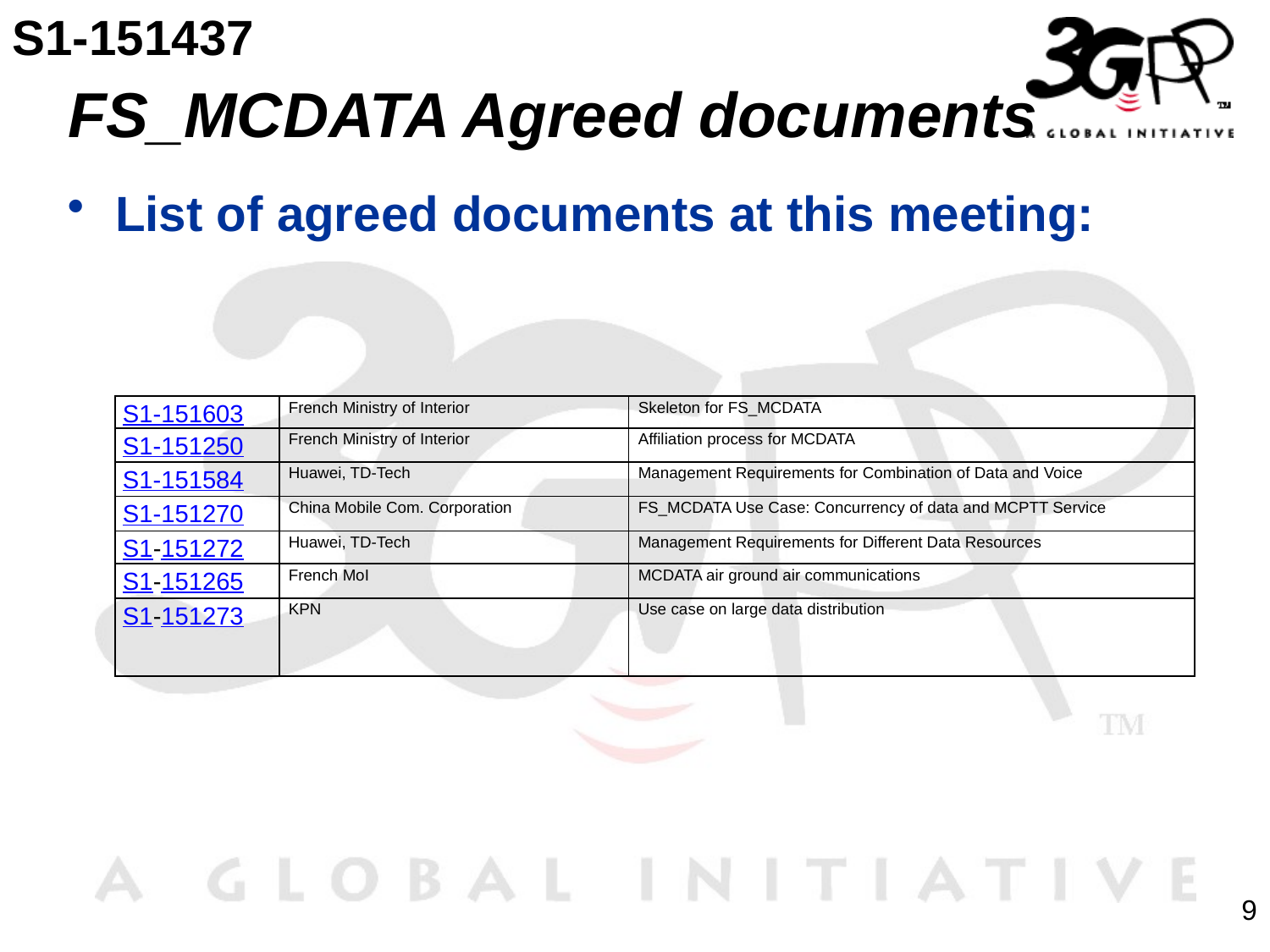

S1-151437
# FS_MCDATA Agreed documents
List of agreed documents at this meeting:

| S1-151603 | French Ministry of Interior | Skeleton for FS\_MCDATA |
| --- | --- | --- |
| S1-151250 | French Ministry of Interior | Affiliation process for MCDATA |
| S1-151584 | Huawei, TD-Tech | Management Requirements for Combination of Data and Voice |
| S1-151270 | China Mobile Com. Corporation | FS\_MCDATA Use Case: Concurrency of data and MCPTT Service |
| S1-151272 | Huawei, TD-Tech | Management Requirements for Different Data Resources |
| S1-151265 | French MoI | MCDATA air ground air communications |
| S1-151273 | KPN | Use case on large data distribution |
9